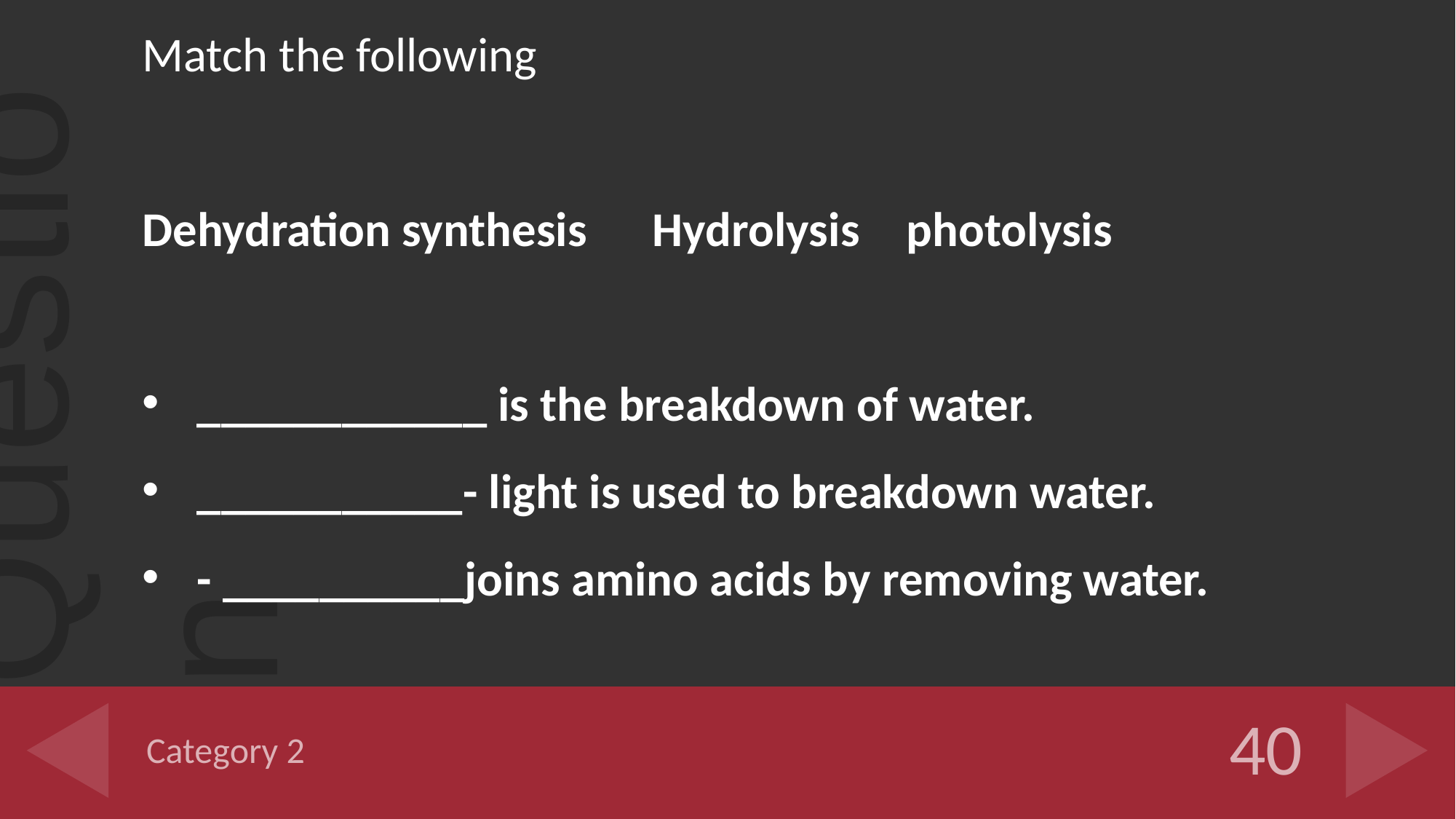

Match the following

Dehydration synthesis      Hydrolysis	photolysis

____________ is the breakdown of water.
___________- light is used to breakdown water.
- __________joins amino acids by removing water.

# Category 2
40